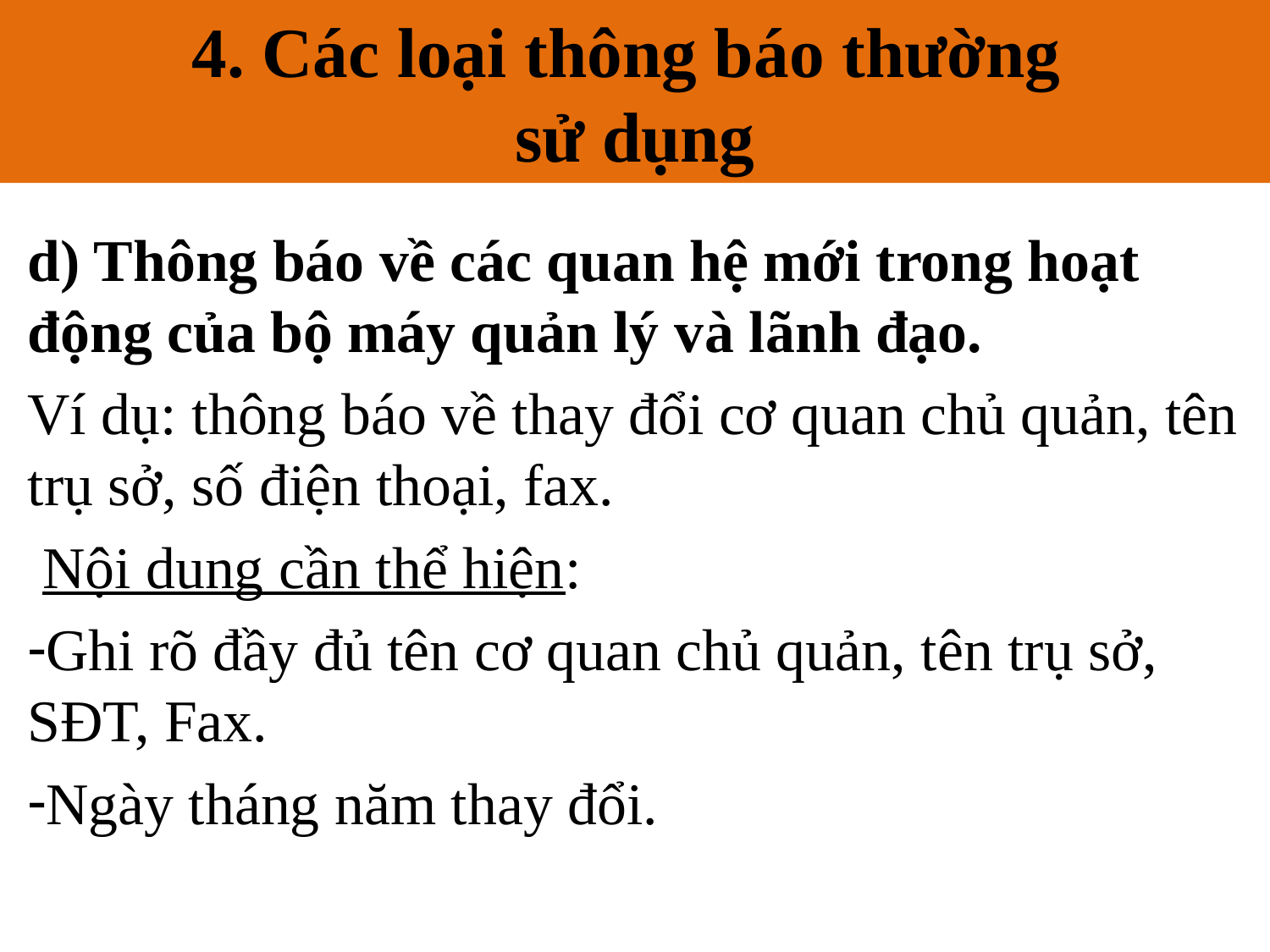

4. Các loại thông báo thường
sử dụng
# 4. Các loại thông báo thường sử dụng
d) Thông báo về các quan hệ mới trong hoạt động của bộ máy quản lý và lãnh đạo.
Ví dụ: thông báo về thay đổi cơ quan chủ quản, tên trụ sở, số điện thoại, fax.
 Nội dung cần thể hiện:
Ghi rõ đầy đủ tên cơ quan chủ quản, tên trụ sở, SĐT, Fax.
Ngày tháng năm thay đổi.